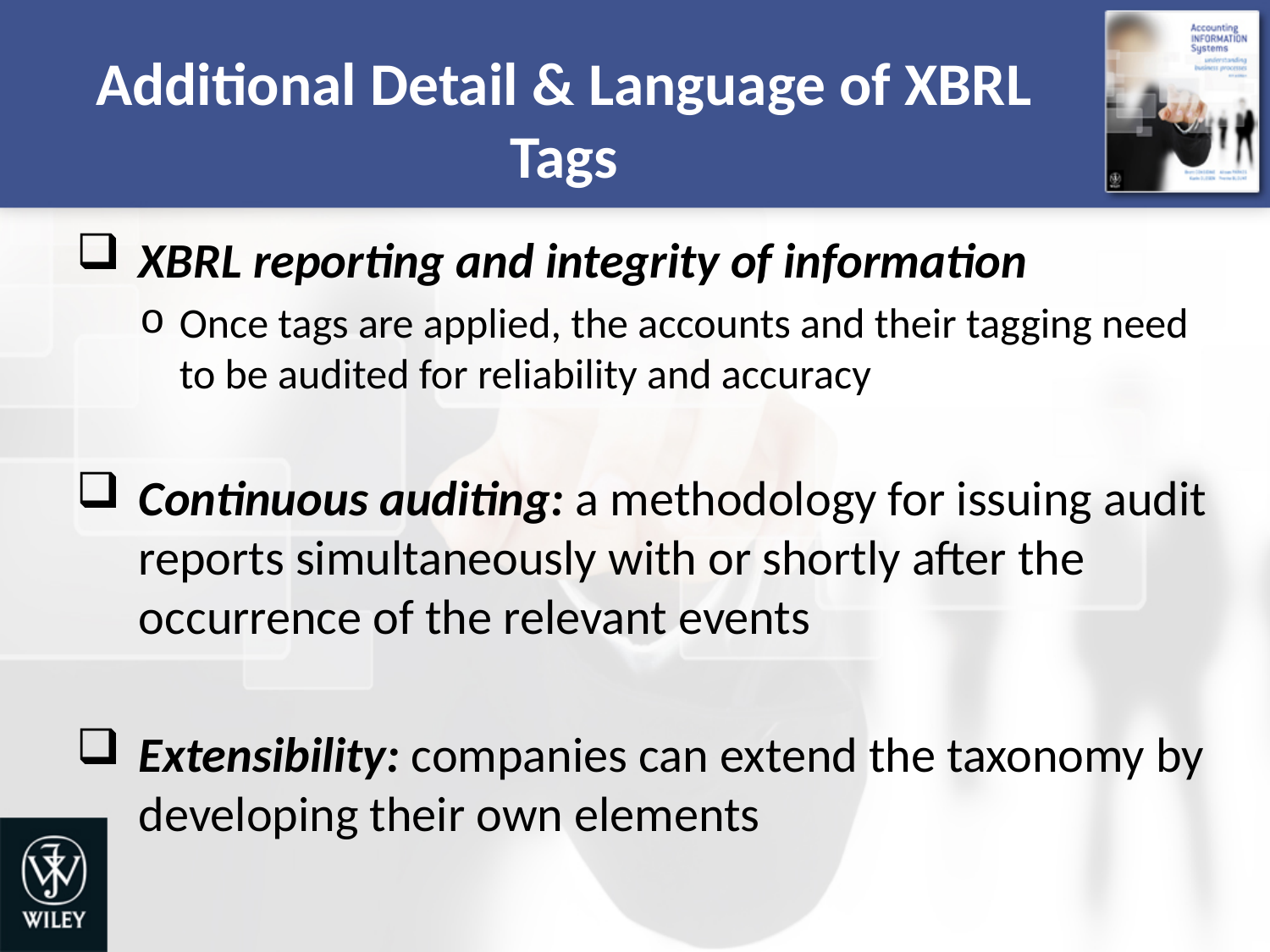

# Additional Detail & Language of XBRL Tags
XBRL reporting and integrity of information
Once tags are applied, the accounts and their tagging need to be audited for reliability and accuracy

Continuous auditing: a methodology for issuing audit reports simultaneously with or shortly after the occurrence of the relevant events

Extensibility: companies can extend the taxonomy by developing their own elements